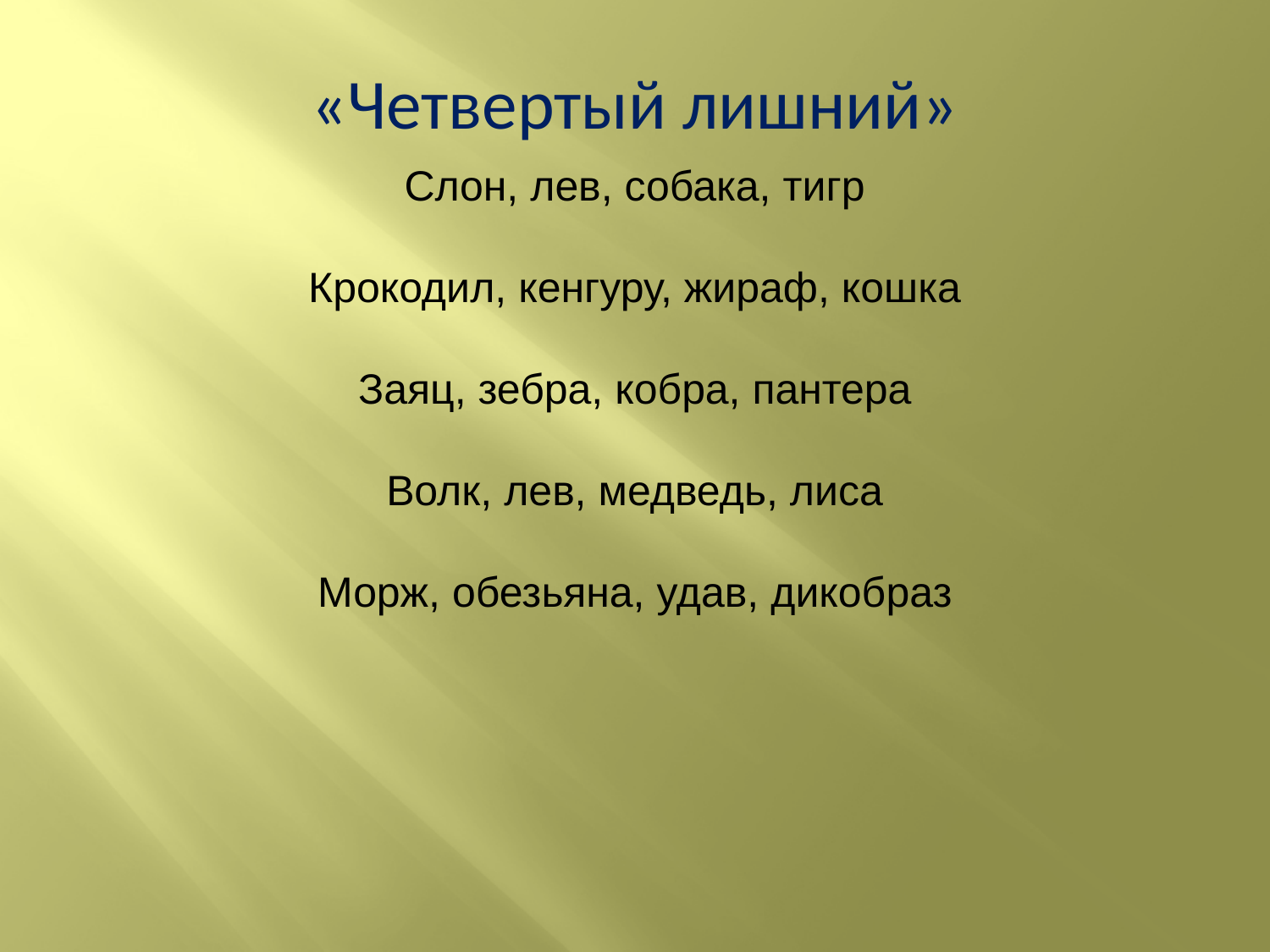

«Четвертый лишний»
Слон, лев, собака, тигр

Крокодил, кенгуру, жираф, кошка

Заяц, зебра, кобра, пантера

Волк, лев, медведь, лиса

Морж, обезьяна, удав, дикобраз